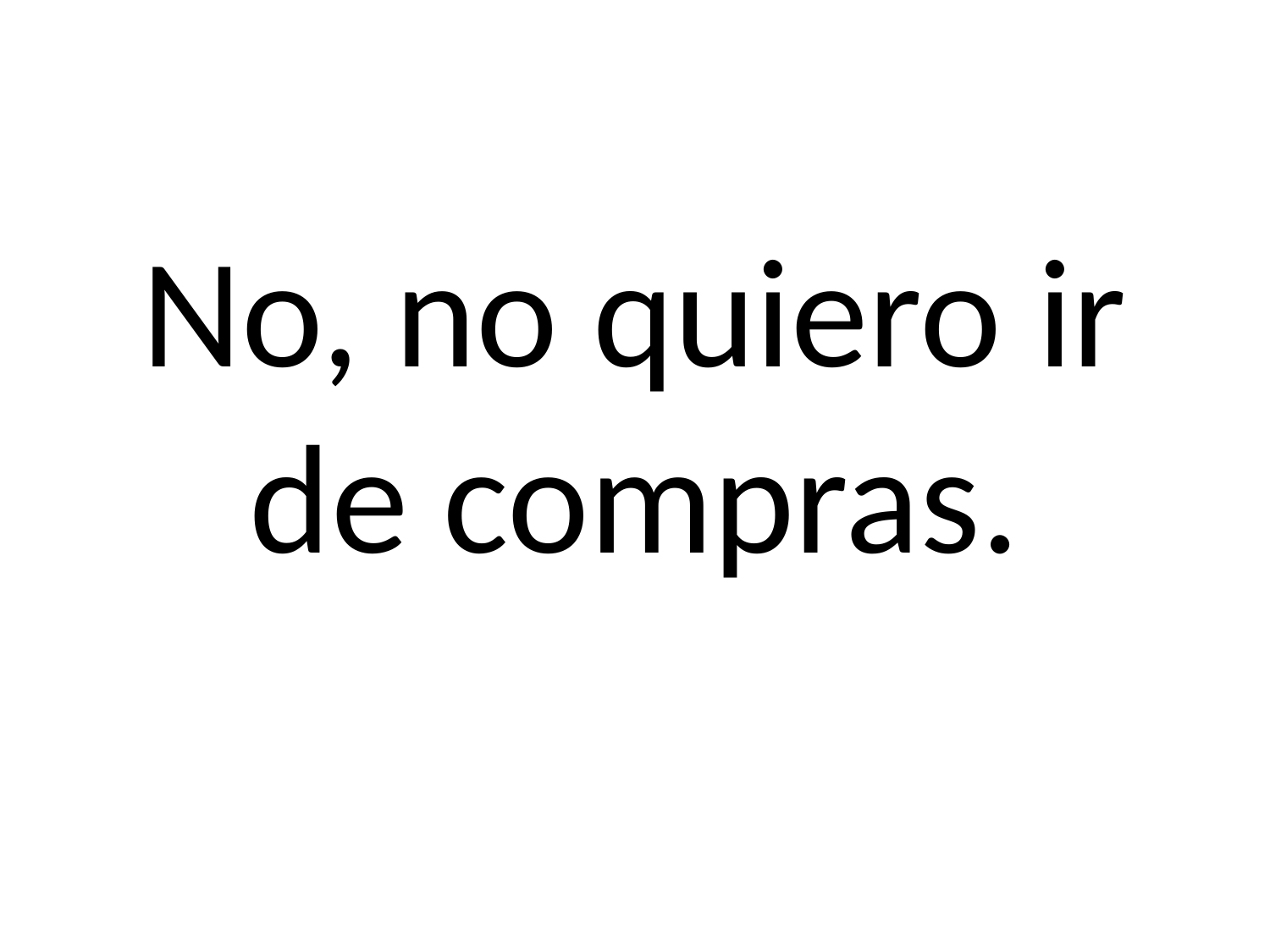

# No, no quiero ir de compras.